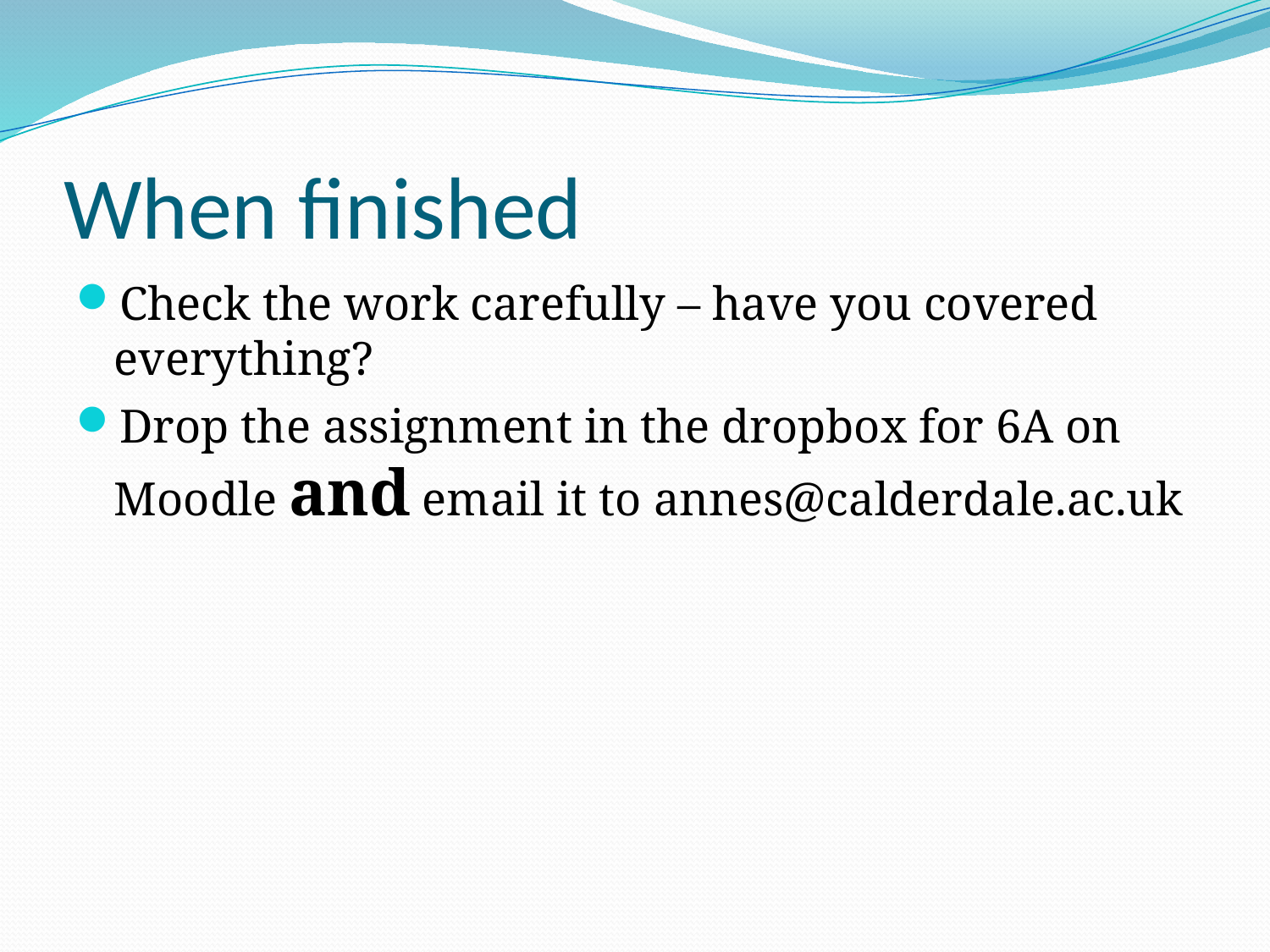

# When finished
Check the work carefully – have you covered everything?
Drop the assignment in the dropbox for 6A on Moodle and email it to annes@calderdale.ac.uk